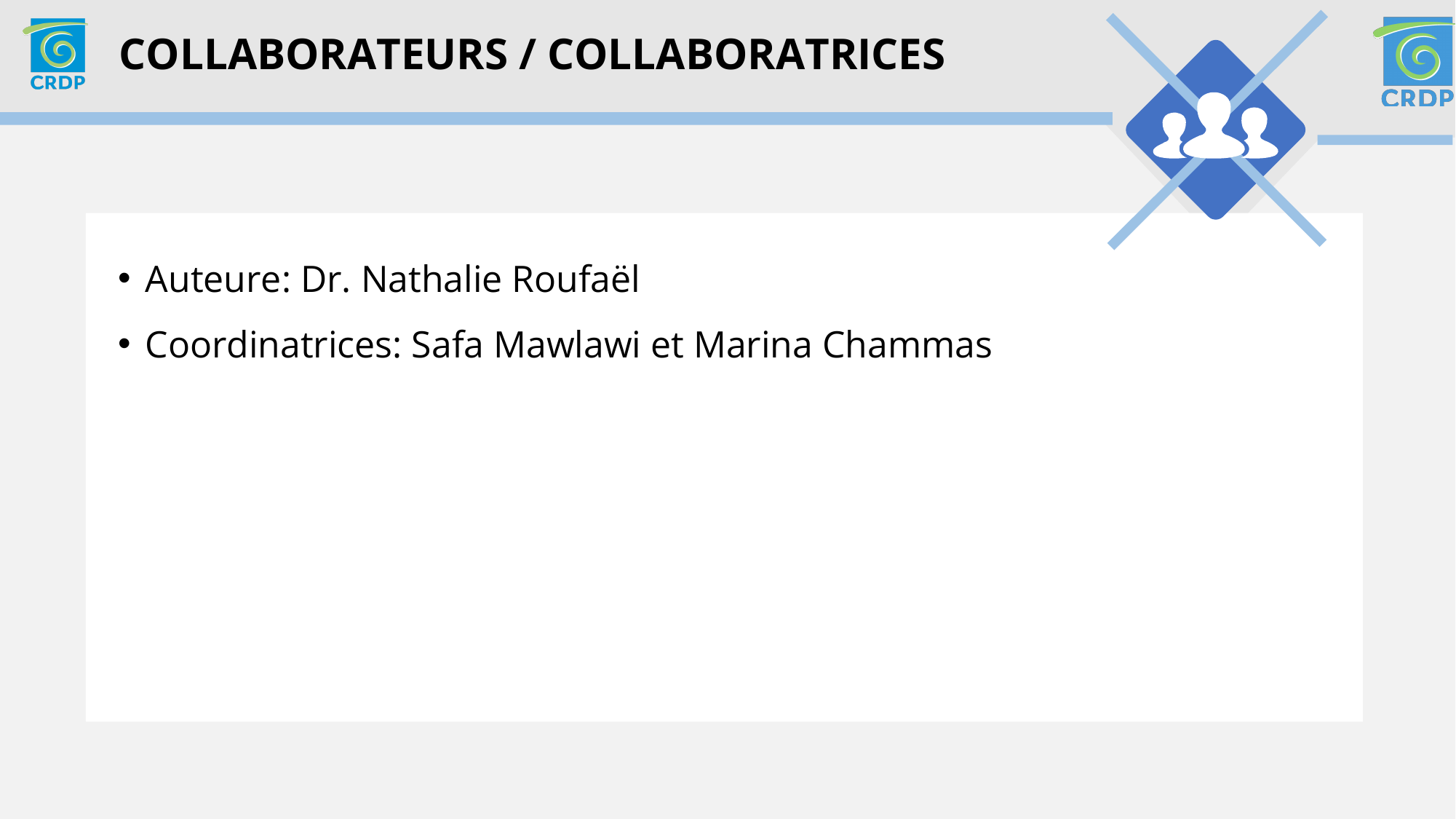

Auteure: Dr. Nathalie Roufaël
Coordinatrices: Safa Mawlawi et Marina Chammas